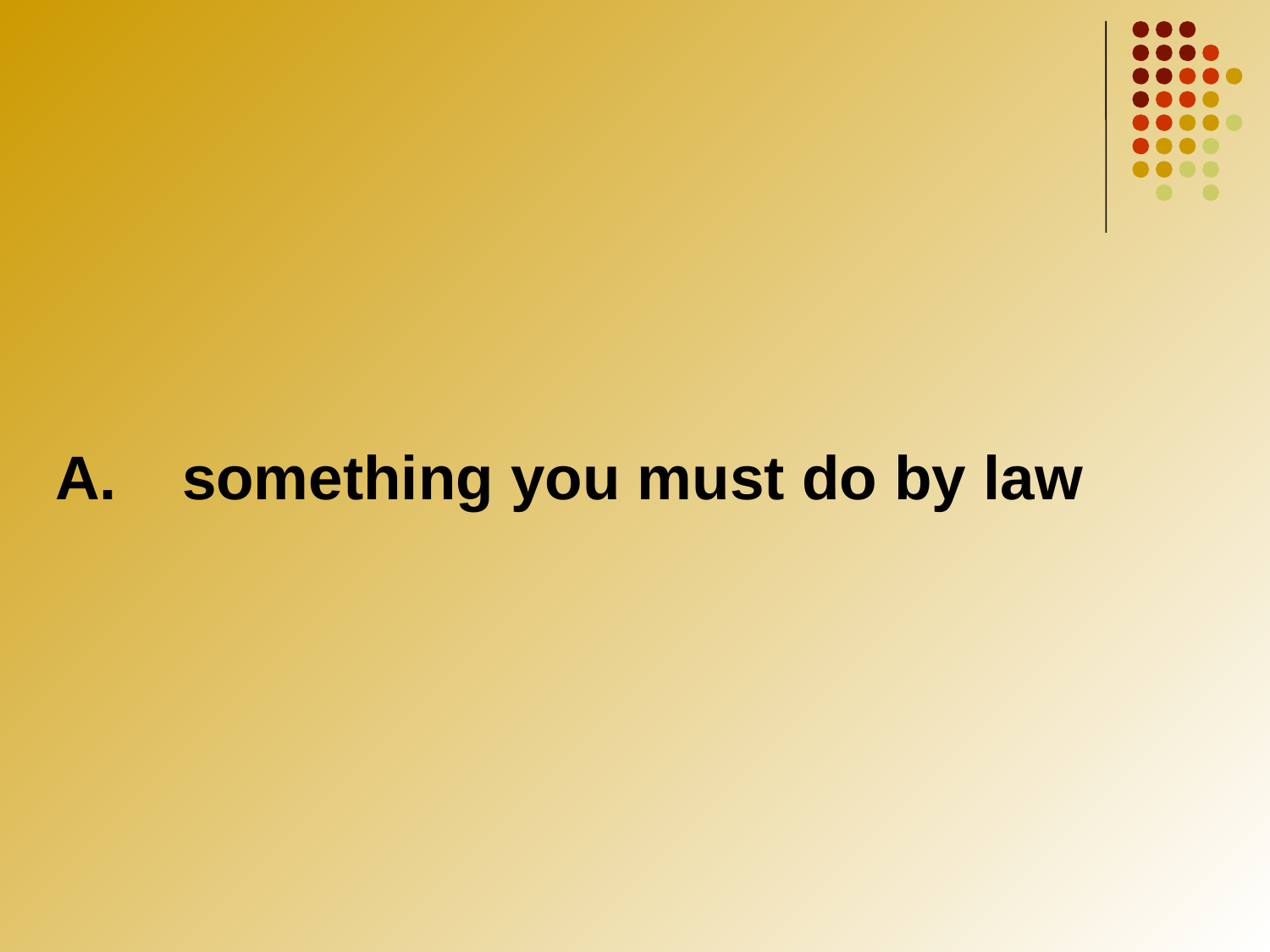

# A.	something you must do by law